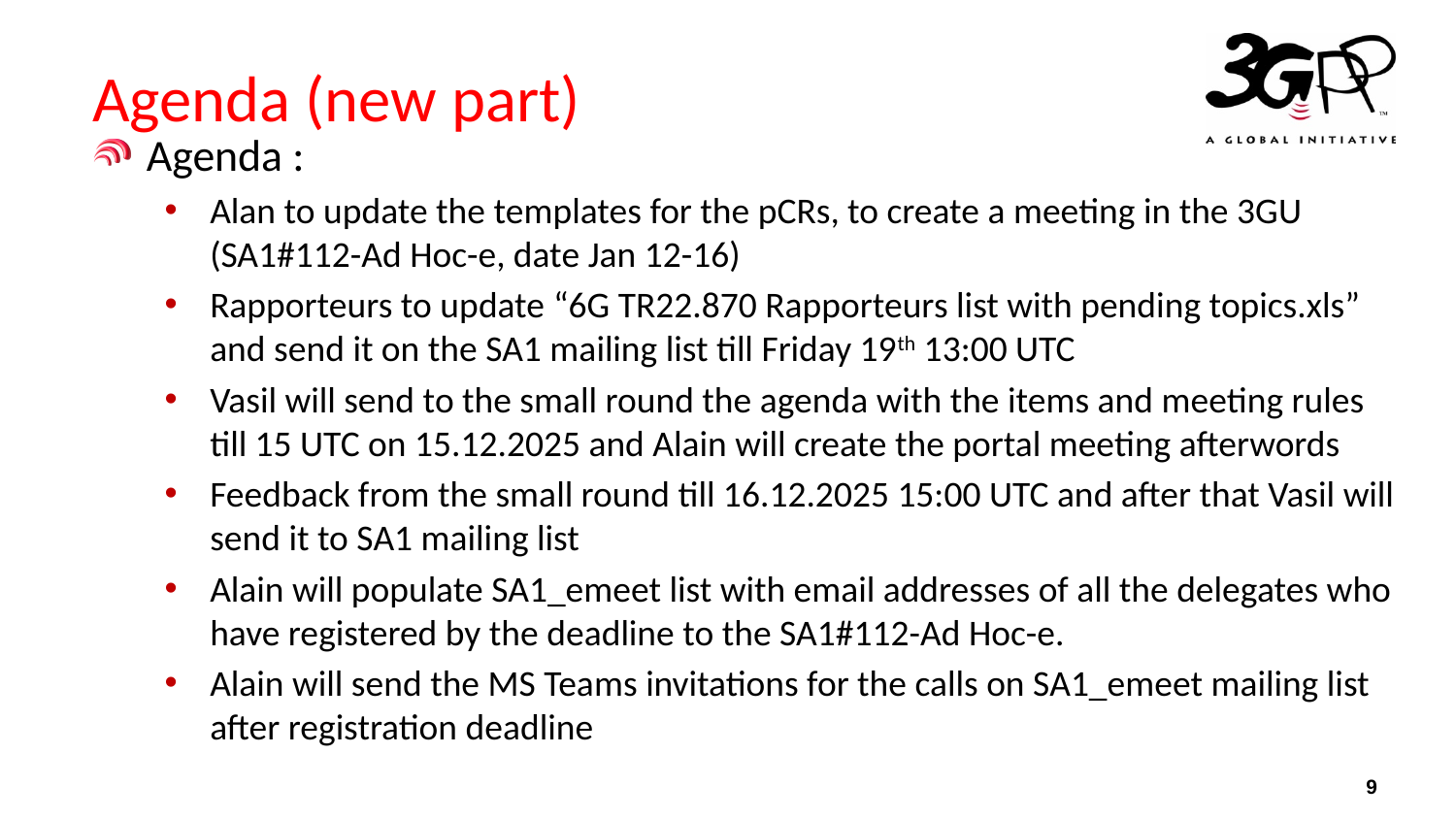

# Agenda (new part)
Agenda :
Alan to update the templates for the pCRs, to create a meeting in the 3GU (SA1#112-Ad Hoc-e, date Jan 12-16)
Rapporteurs to update “6G TR22.870 Rapporteurs list with pending topics.xls” and send it on the SA1 mailing list till Friday 19th 13:00 UTC
Vasil will send to the small round the agenda with the items and meeting rules till 15 UTC on 15.12.2025 and Alain will create the portal meeting afterwords
Feedback from the small round till 16.12.2025 15:00 UTC and after that Vasil will send it to SA1 mailing list
Alain will populate SA1_emeet list with email addresses of all the delegates who have registered by the deadline to the SA1#112-Ad Hoc-e.
Alain will send the MS Teams invitations for the calls on SA1_emeet mailing list after registration deadline